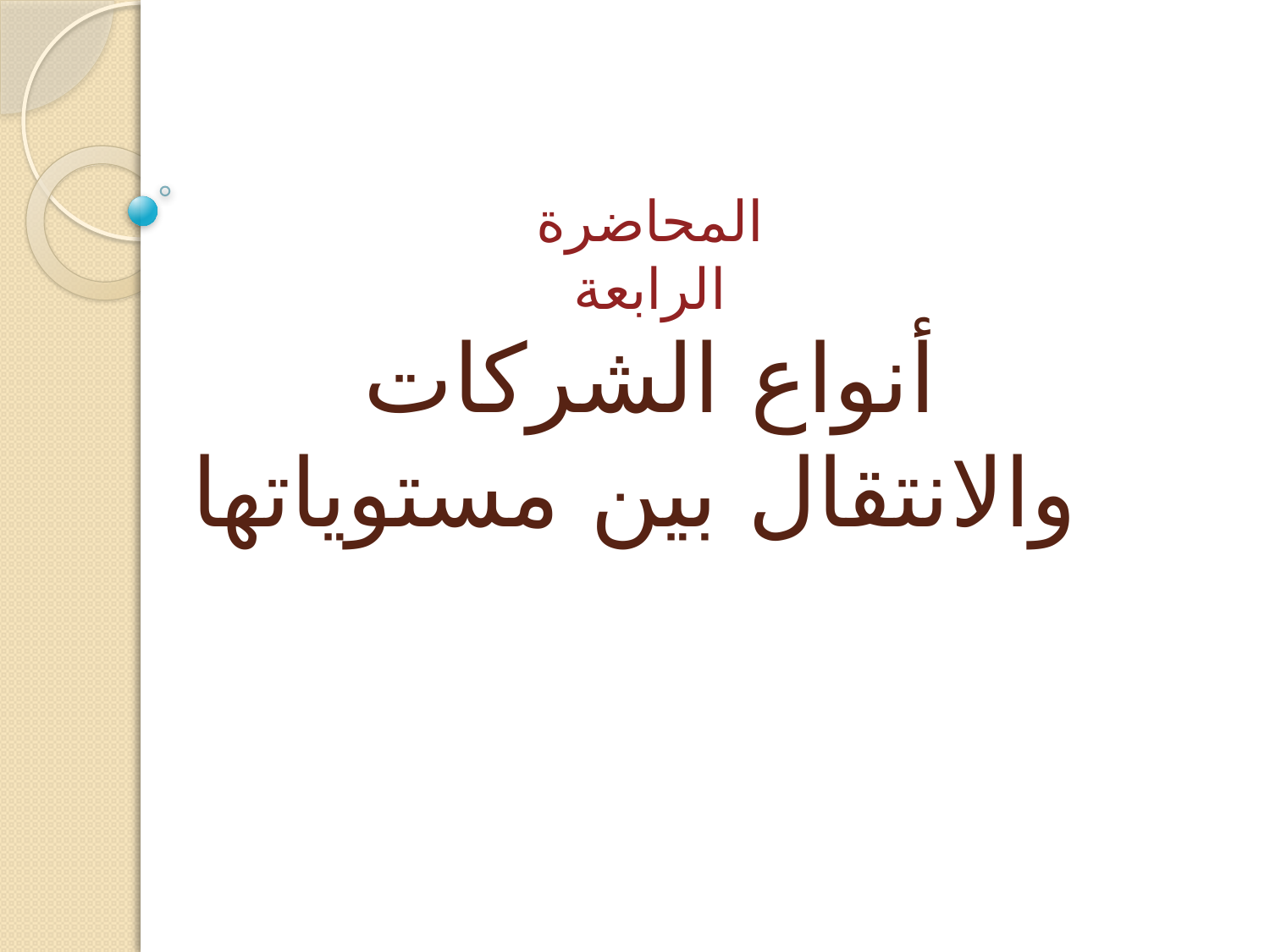

المحاضرة الرابعة
# أنواع الشركات والانتقال بين مستوياتها